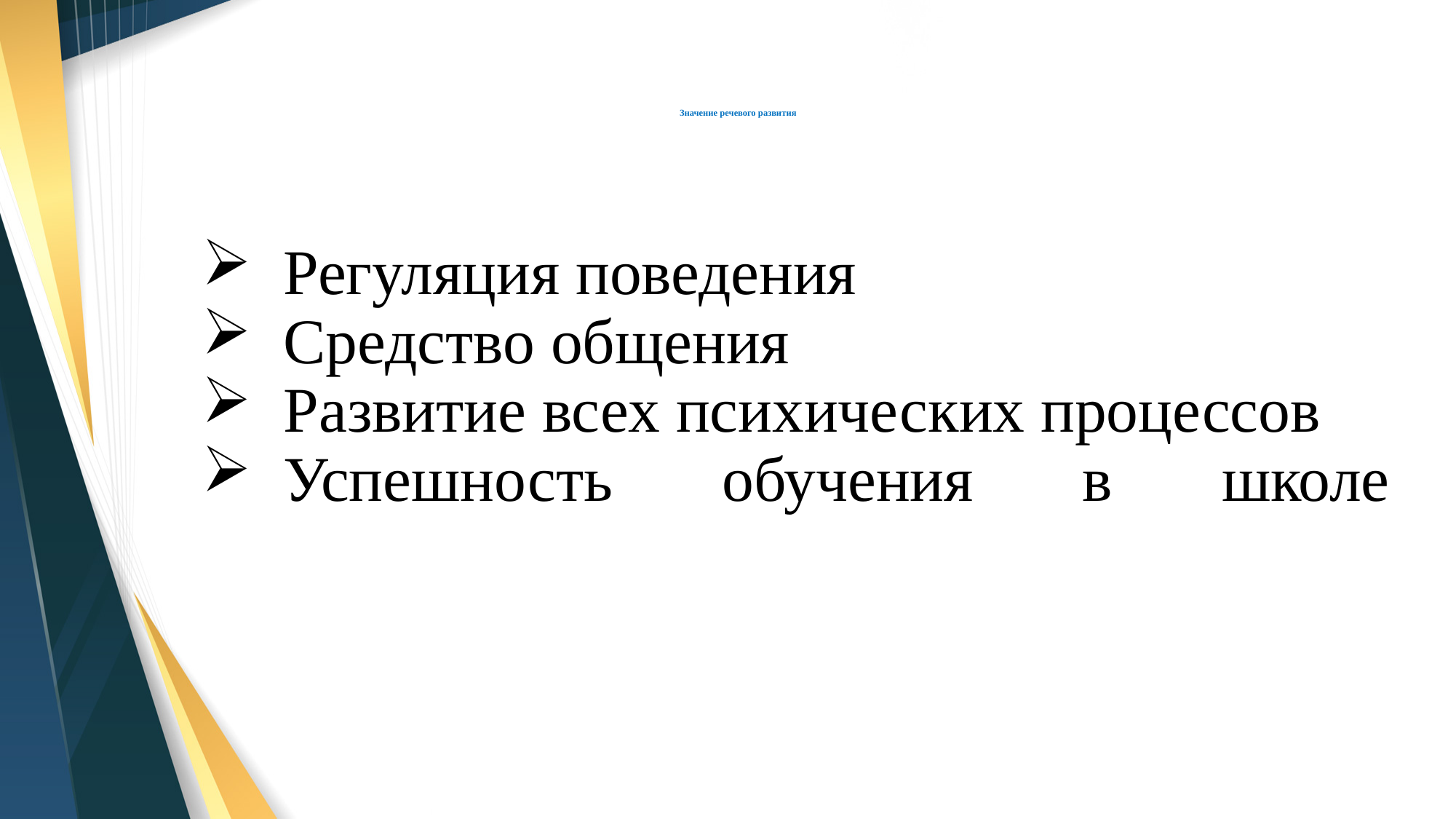

# Значение речевого развития
Регуляция поведения
Средство общения
Развитие всех психических процессов
Успешность обучения в школе